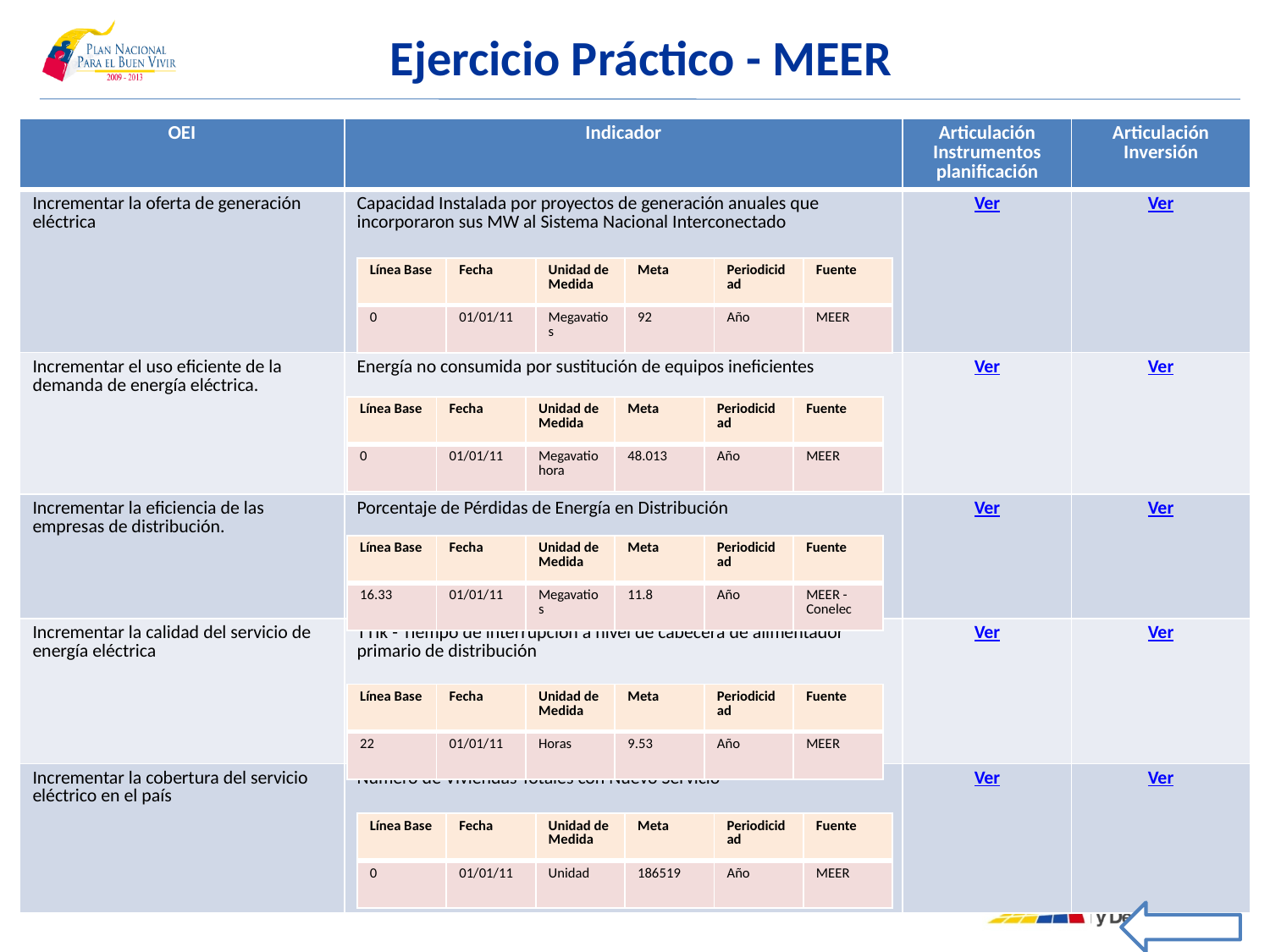

Ejercicio Práctico - MEER
| OEI | Indicador | Articulación Instrumentos planificación | Articulación Inversión |
| --- | --- | --- | --- |
| Incrementar la oferta de generación eléctrica | Capacidad Instalada por proyectos de generación anuales que incorporaron sus MW al Sistema Nacional Interconectado | Ver | Ver |
| Incrementar el uso eficiente de la demanda de energía eléctrica. | Energía no consumida por sustitución de equipos ineficientes | Ver | Ver |
| Incrementar la eficiencia de las empresas de distribución. | Porcentaje de Pérdidas de Energía en Distribución | Ver | Ver |
| Incrementar la calidad del servicio de energía eléctrica | TTIk - Tiempo de interrupción a nivel de cabecera de alimentador primario de distribución | Ver | Ver |
| Incrementar la cobertura del servicio eléctrico en el país | Número de Viviendas Totales con Nuevo Servicio | Ver | Ver |
| Línea Base | Fecha | Unidad de Medida | Meta | Periodicidad | Fuente |
| --- | --- | --- | --- | --- | --- |
| 0 | 01/01/11 | Megavatios | 92 | Año | MEER |
| Línea Base | Fecha | Unidad de Medida | Meta | Periodicidad | Fuente |
| --- | --- | --- | --- | --- | --- |
| 0 | 01/01/11 | Megavatio hora | 48.013 | Año | MEER |
| Línea Base | Fecha | Unidad de Medida | Meta | Periodicidad | Fuente |
| --- | --- | --- | --- | --- | --- |
| 16.33 | 01/01/11 | Megavatios | 11.8 | Año | MEER - Conelec |
| Línea Base | Fecha | Unidad de Medida | Meta | Periodicidad | Fuente |
| --- | --- | --- | --- | --- | --- |
| 22 | 01/01/11 | Horas | 9.53 | Año | MEER |
| Línea Base | Fecha | Unidad de Medida | Meta | Periodicidad | Fuente |
| --- | --- | --- | --- | --- | --- |
| 0 | 01/01/11 | Unidad | 186519 | Año | MEER |